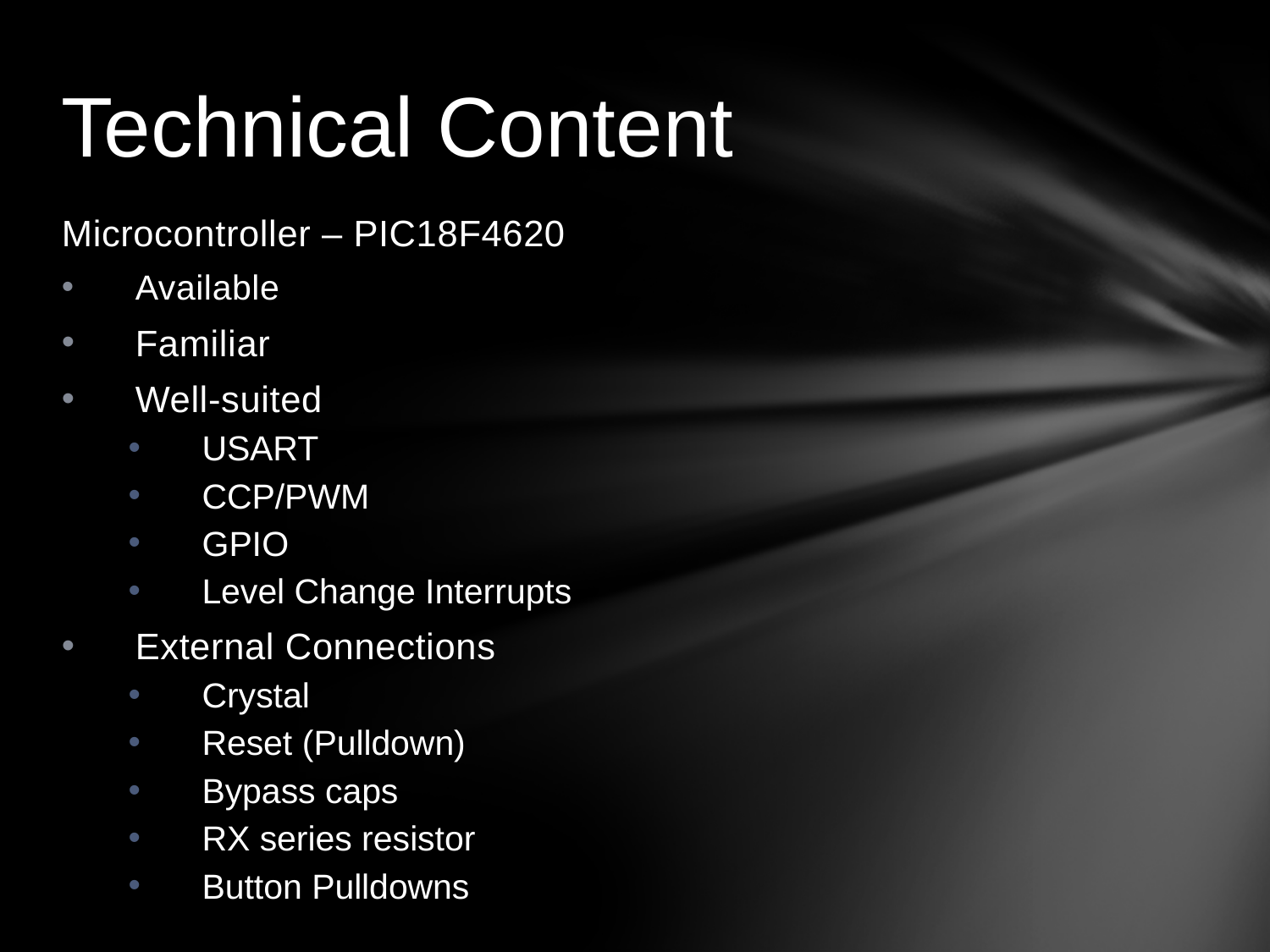

# Technical Content
Microcontroller – PIC18F4620
Available
Familiar
Well-suited
USART
CCP/PWM
GPIO
Level Change Interrupts
External Connections
Crystal
Reset (Pulldown)
Bypass caps
RX series resistor
Button Pulldowns